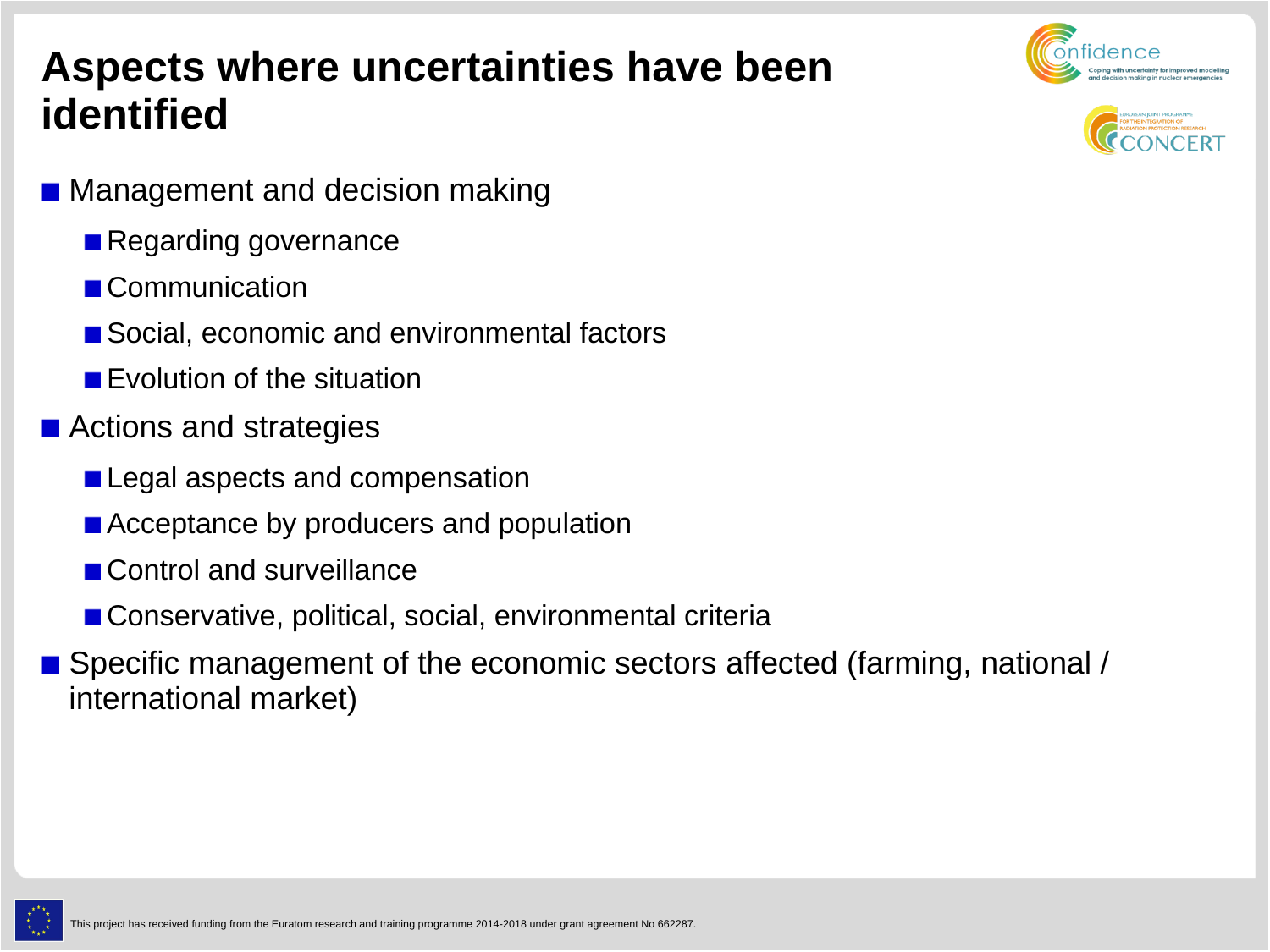

# Aspects where uncertainties have been identified
Management and decision making
Regarding governance
Communication
Social, economic and environmental factors
Evolution of the situation
Actions and strategies
Legal aspects and compensation
Acceptance by producers and population
Control and surveillance
Conservative, political, social, environmental criteria
Specific management of the economic sectors affected (farming, national / international market)